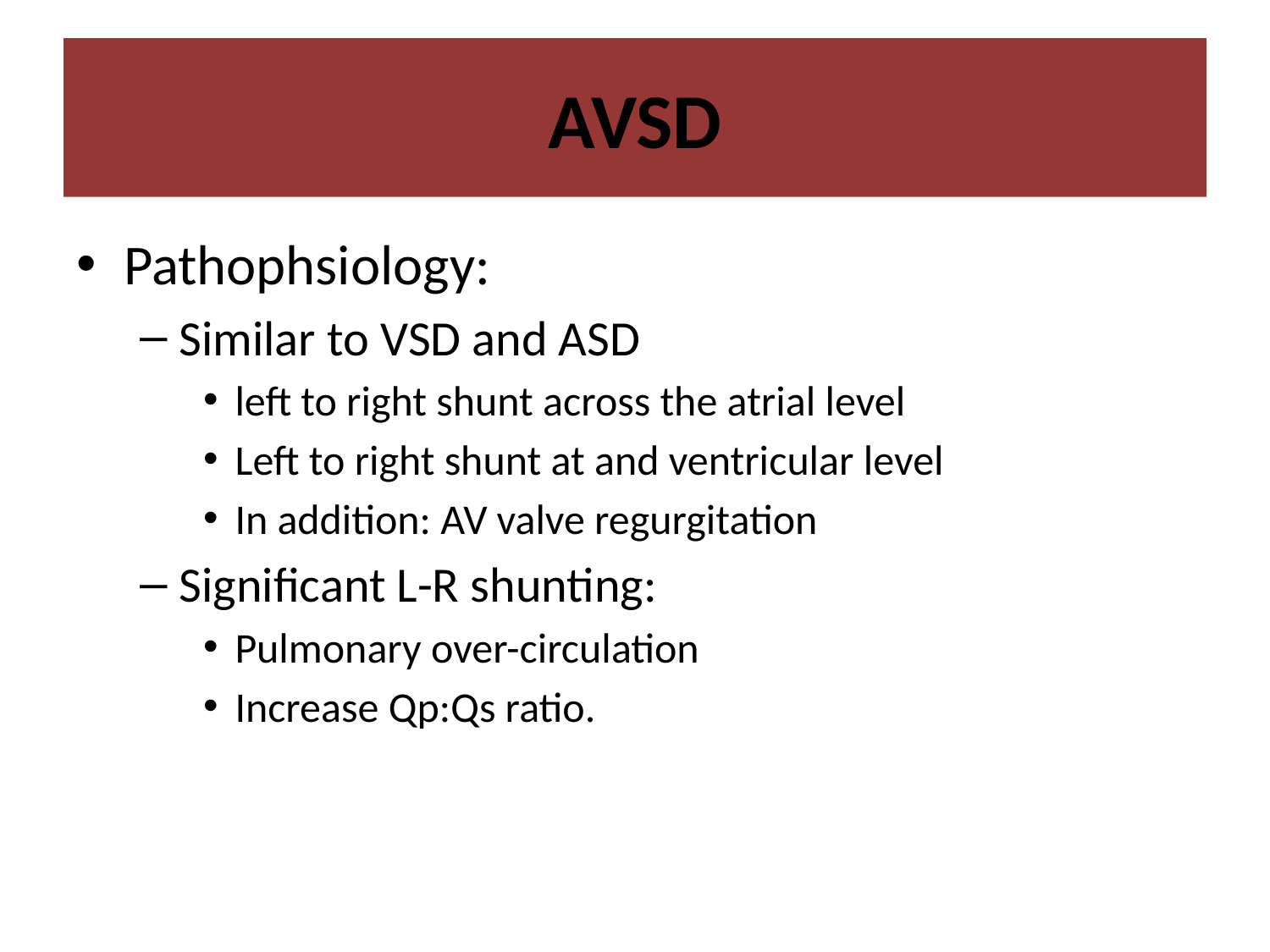

# AVSD
Pathophsiology:
Similar to VSD and ASD
left to right shunt across the atrial level
Left to right shunt at and ventricular level
In addition: AV valve regurgitation
Significant L-R shunting:
Pulmonary over-circulation
Increase Qp:Qs ratio.